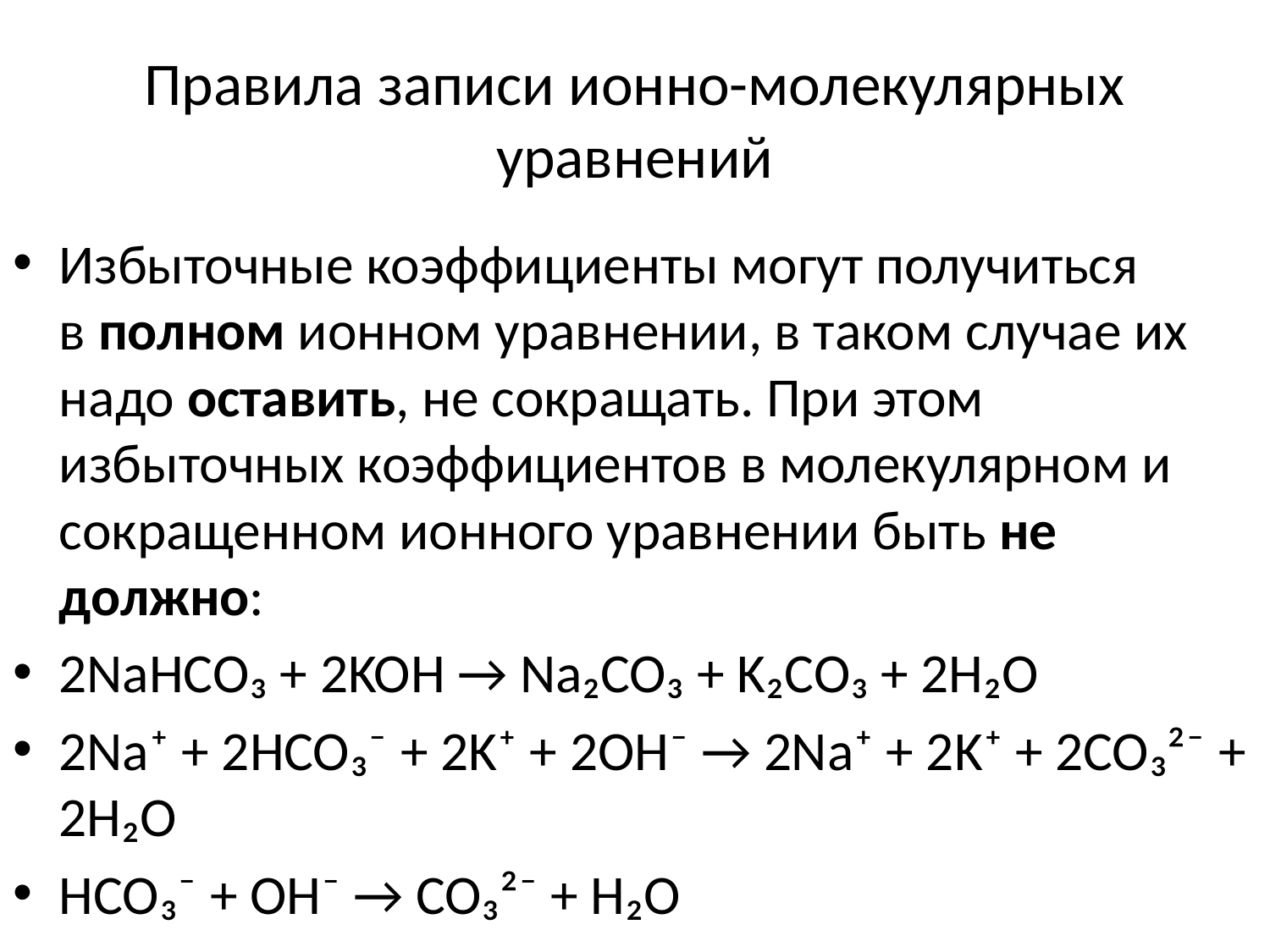

# Правила записи ионно-молекулярных уравнений
Избыточные коэффициенты могут получиться в полном ионном уравнении, в таком случае их надо оставить, не сокращать. При этом избыточных коэффициентов в молекулярном и сокращенном ионного уравнении быть не должно:
2NaHCO₃ + 2KOH → Na₂CO₃ + K₂CO₃ + 2H₂O
2Na⁺ + 2HCO₃⁻ + 2K⁺ + 2OH⁻ → 2Na⁺ + 2K⁺ + 2CO₃²⁻ + 2H₂O
HCO₃⁻ + OH⁻ → CO₃²⁻ + H₂O